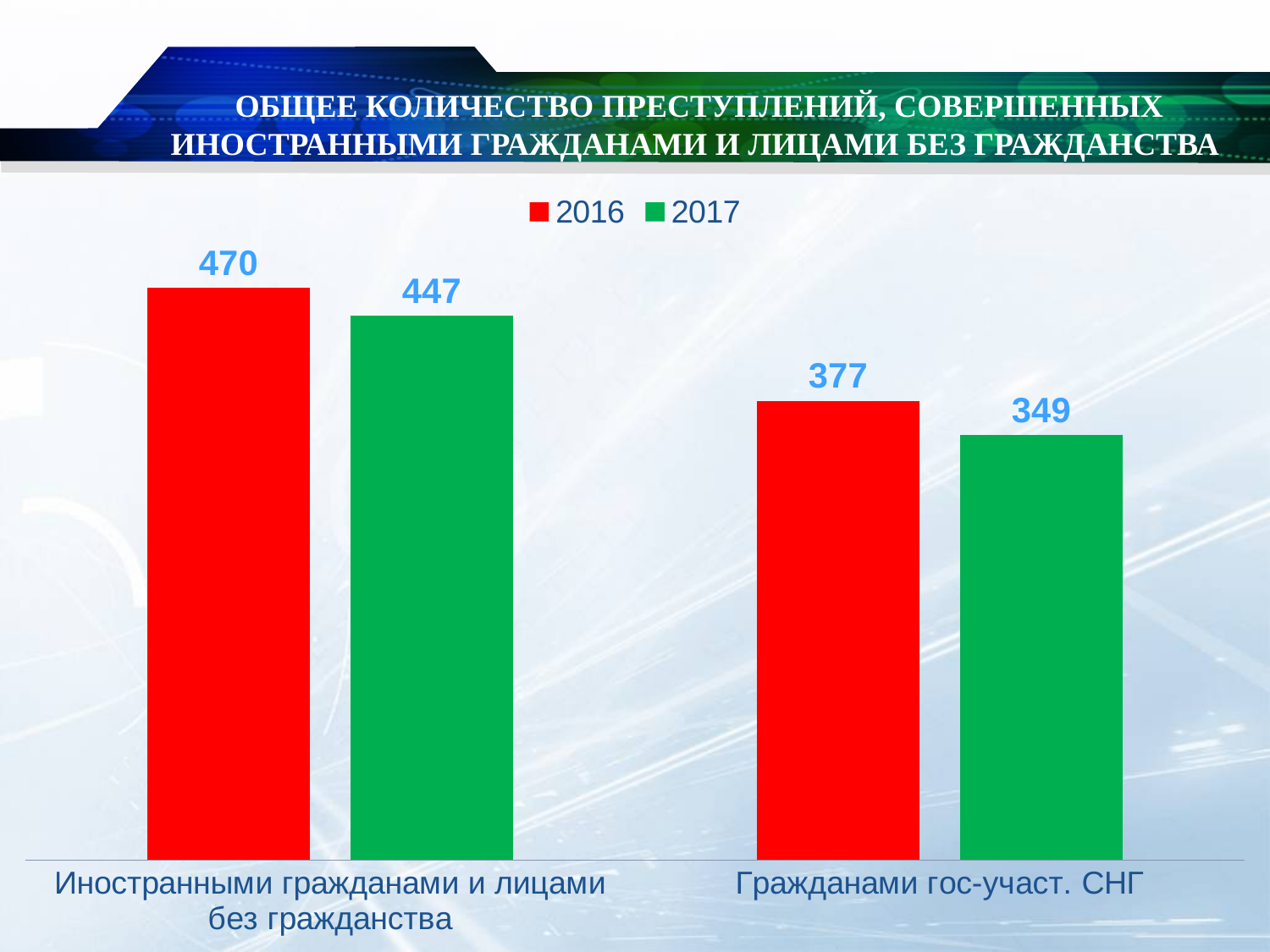

ОБЩЕЕ КОЛИЧЕСТВО ПРЕСТУПЛЕНИЙ, СОВЕРШЕННЫХ
ИНОСТРАННЫМИ ГРАЖДАНАМИ И ЛИЦАМИ БЕЗ ГРАЖДАНСТВА

### Chart

| Category | 2016 | 2017 |
|---|---|---|
| Иностранными гражданами и лицами без гражданства | 470.0 | 447.0 |
| Гражданами гос-участ. СНГ | 377.0 | 349.0 |